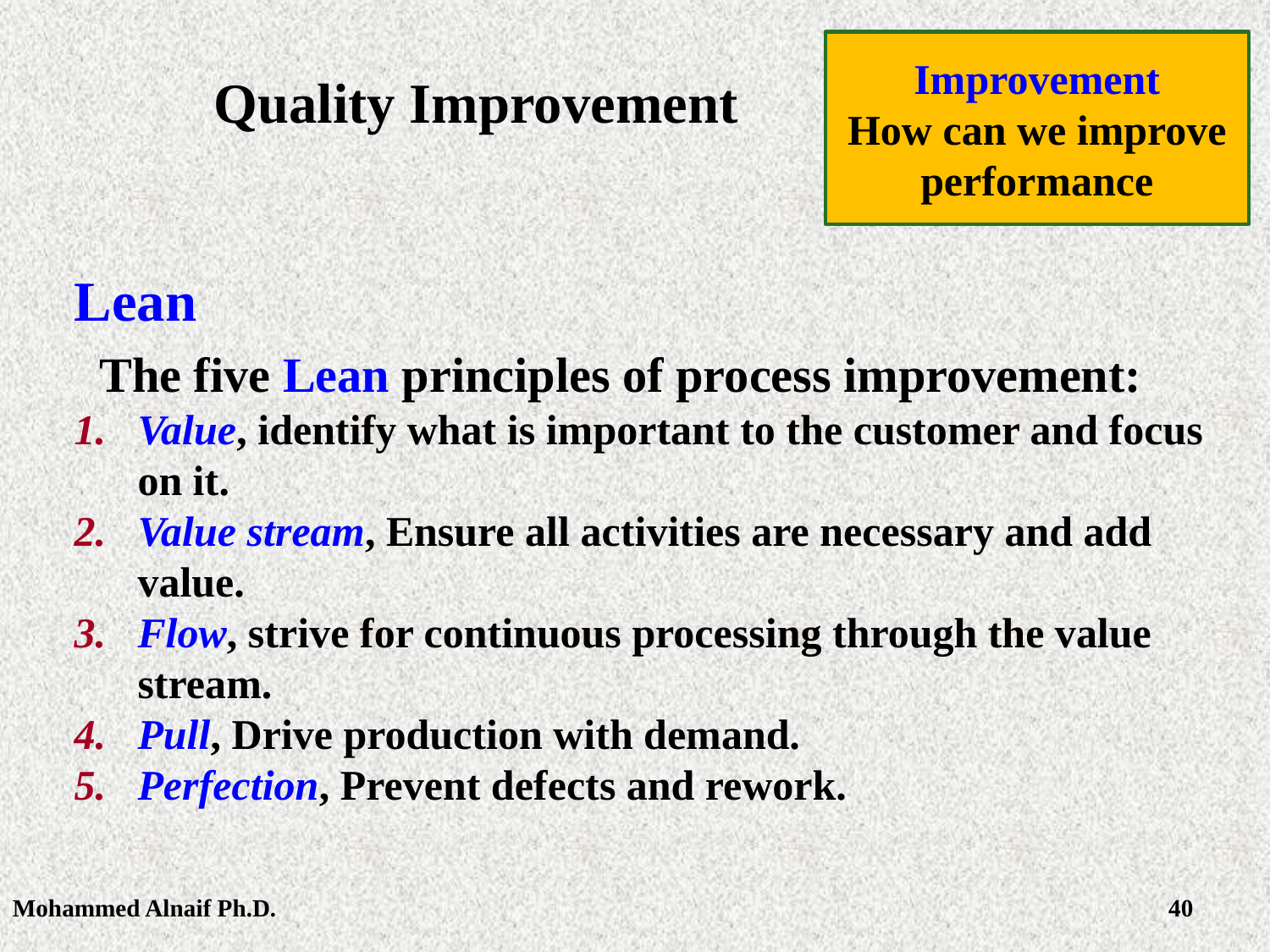

Improvement
How can we improve performance
# Quality Improvement
Lean
The five Lean principles of process improvement:
Value, identify what is important to the customer and focus on it.
Value stream, Ensure all activities are necessary and add value.
Flow, strive for continuous processing through the value stream.
Pull, Drive production with demand.
Perfection, Prevent defects and rework.
Mohammed Alnaif Ph.D.
2/28/2016
40